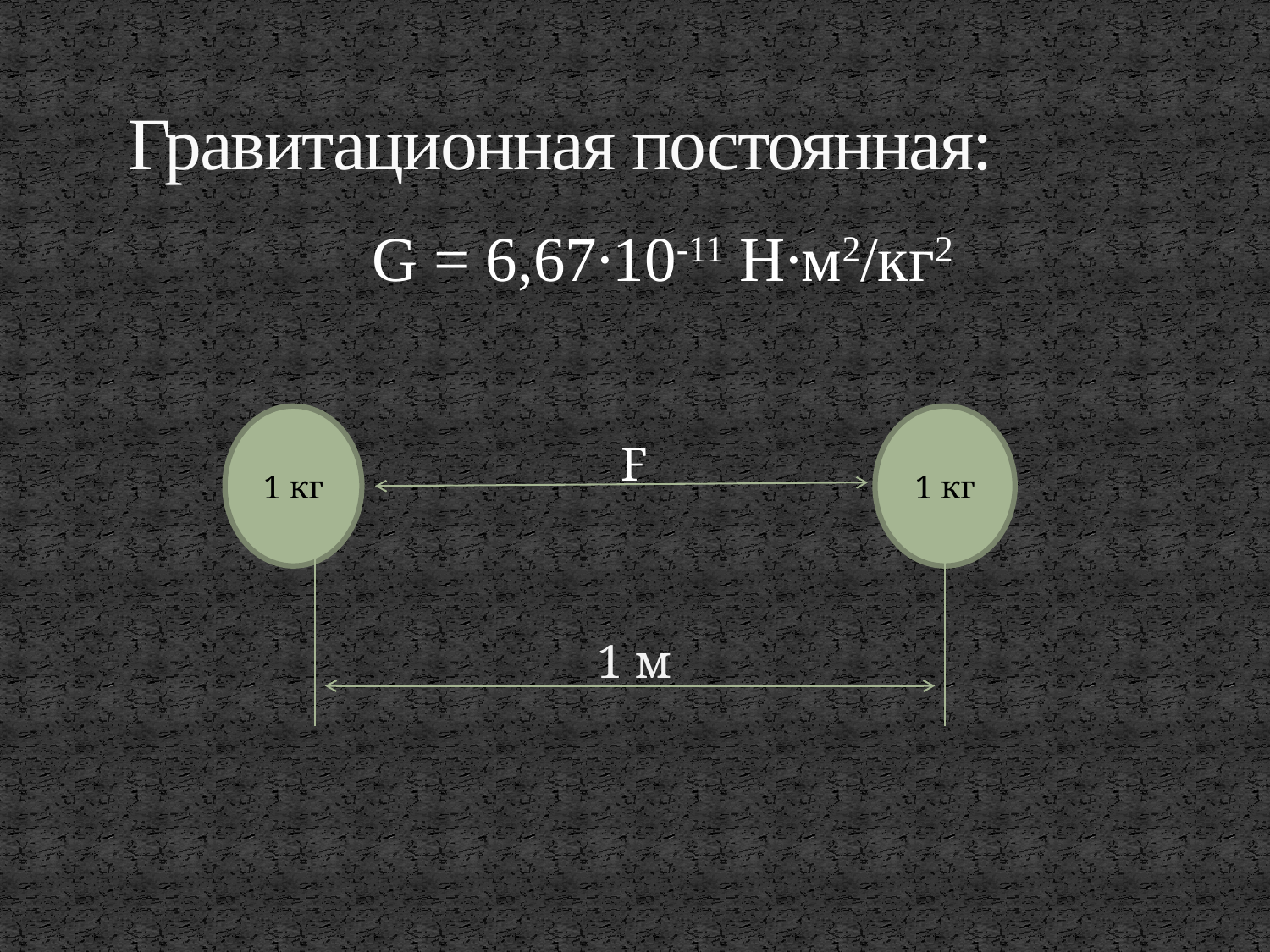

# Гравитационная постоянная:
                         G = 6,67∙10-11 Н∙м2/кг2

                                              F

                                            1 м
1 кг
1 кг